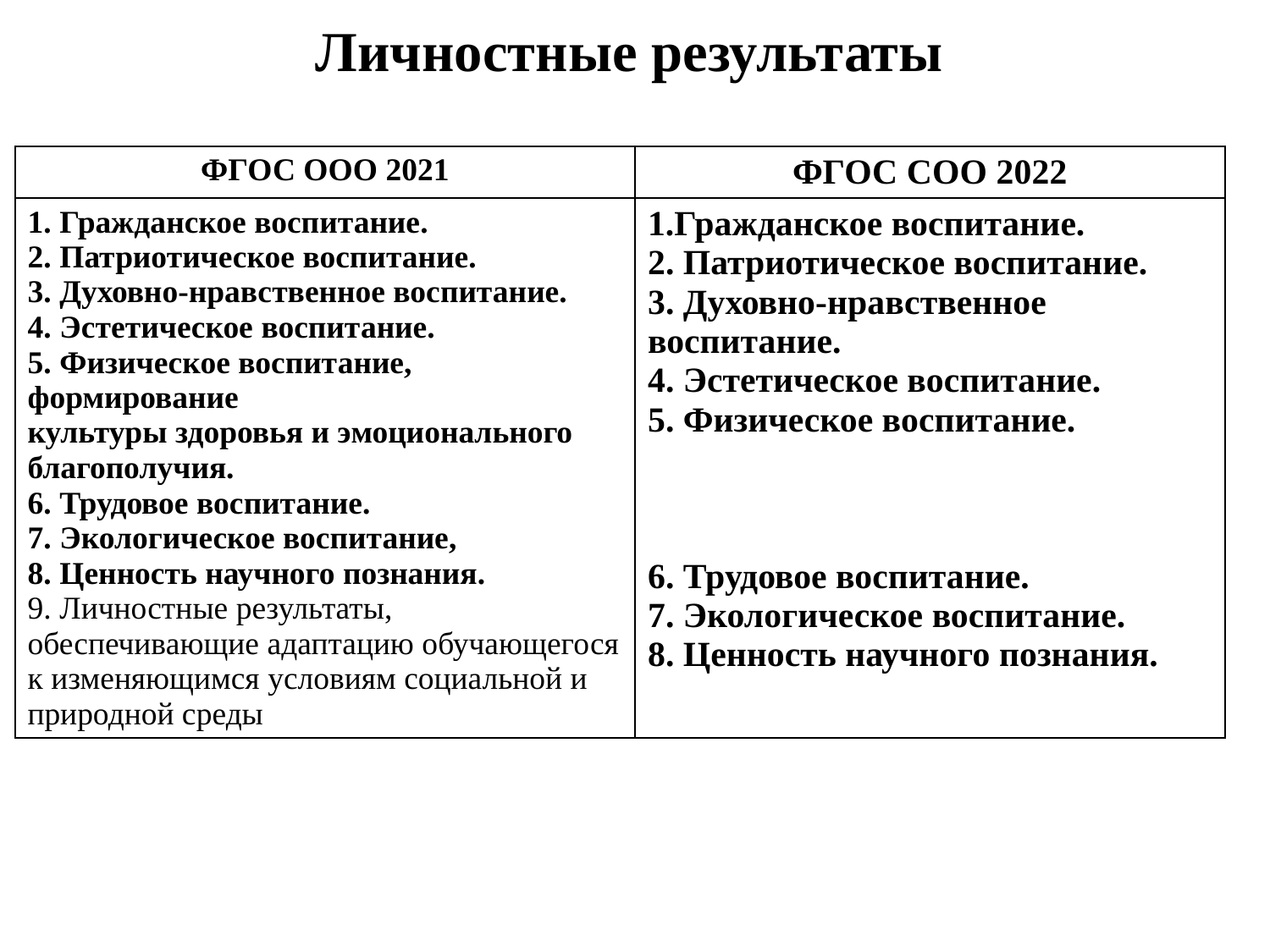

# Личностные результаты
| ФГОС ООО 2021 | ФГОС СОО 2022 |
| --- | --- |
| 1. Гражданское воспитание. 2. Патриотическое воспитание. 3. Духовно-нравственное воспитание. 4. Эстетическое воспитание. 5. Физическое воспитание, формирование культуры здоровья и эмоционального благополучия. 6. Трудовое воспитание. 7. Экологическое воспитание, 8. Ценность научного познания. 9. Личностные результаты, обеспечивающие адаптацию обучающегося к изменяющимся условиям социальной и природной среды | Гражданское воспитание. 2. Патриотическое воспитание. 3. Духовно-нравственное воспитание. 4. Эстетическое воспитание. 5. Физическое воспитание. 6. Трудовое воспитание. 7. Экологическое воспитание. 8. Ценность научного познания. |